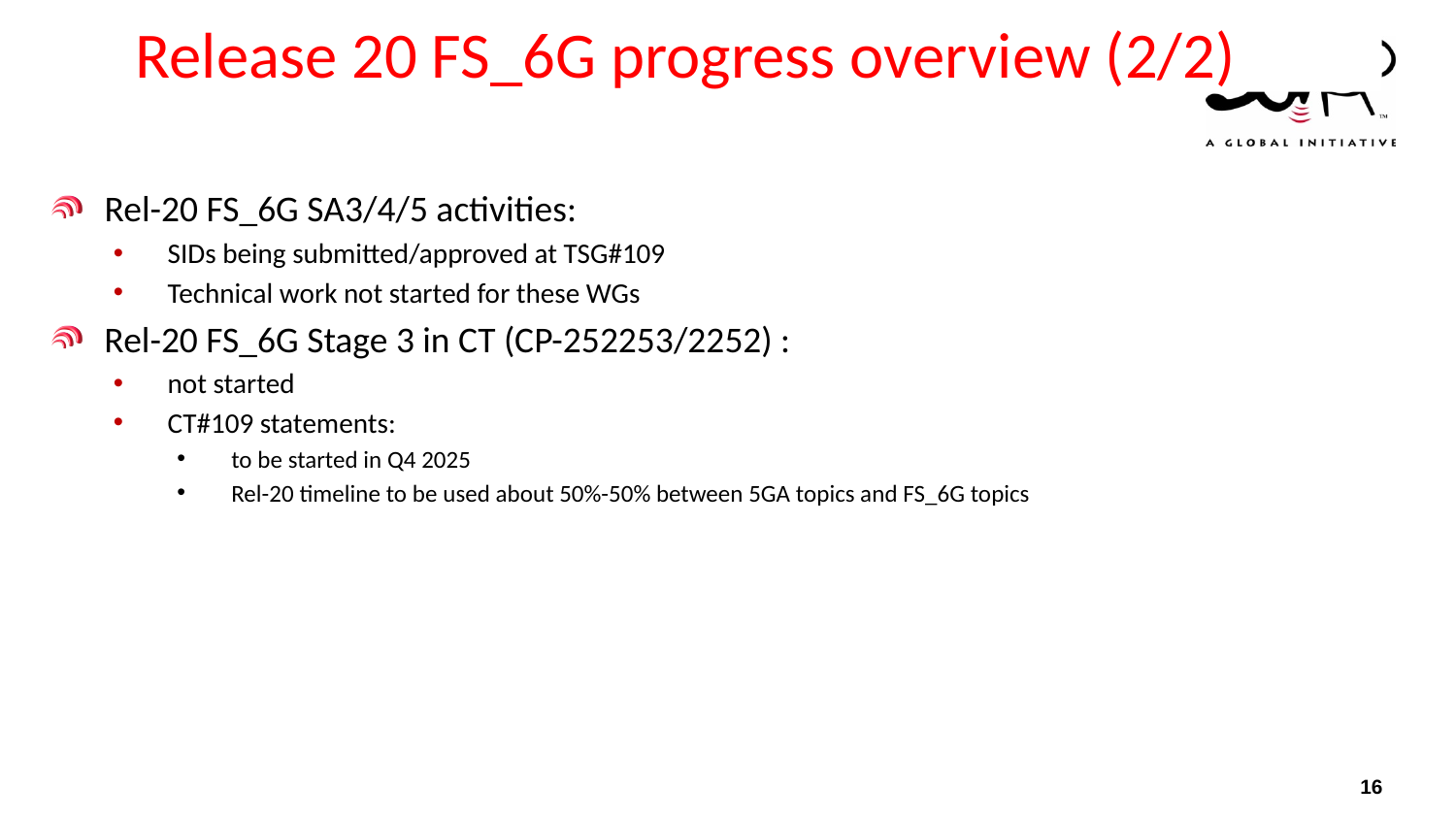

# Release 20 FS_6G progress overview (2/2)
Rel-20 FS_6G SA3/4/5 activities:
SIDs being submitted/approved at TSG#109
Technical work not started for these WGs
Rel-20 FS_6G Stage 3 in CT (CP-252253/2252) :
not started
CT#109 statements:
to be started in Q4 2025
Rel-20 timeline to be used about 50%-50% between 5GA topics and FS_6G topics